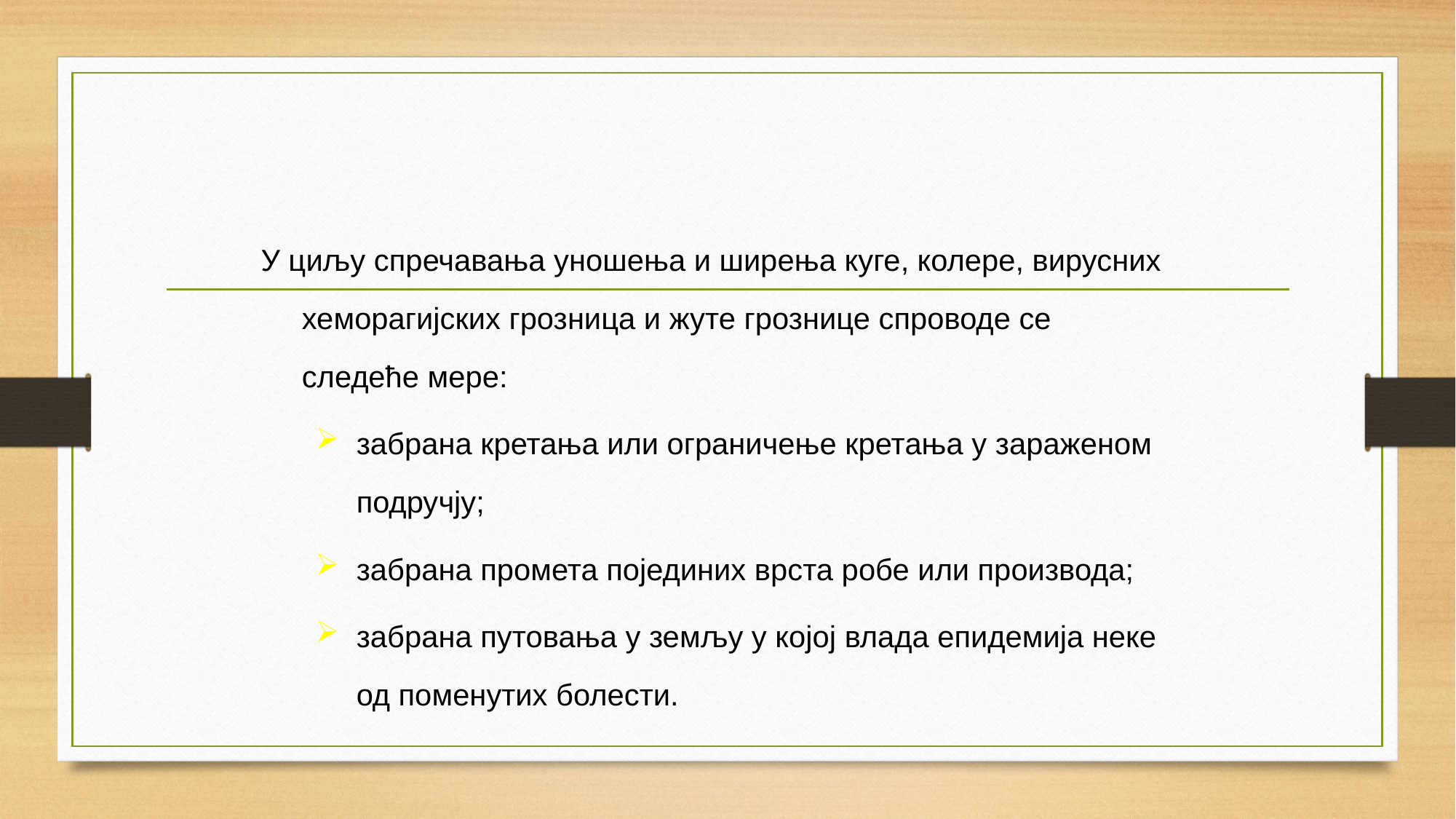

У циљу спречавања уношења и ширења куге, колере, вирусних хеморагијских грозница и жуте грознице спроводе се следеће мере:
забрана кретања или ограничење кретања у зараженом подручју;
забрана промета појединих врста робе или производа;
забрана путовања у земљу у којој влада епидемија неке од поменутих болести.